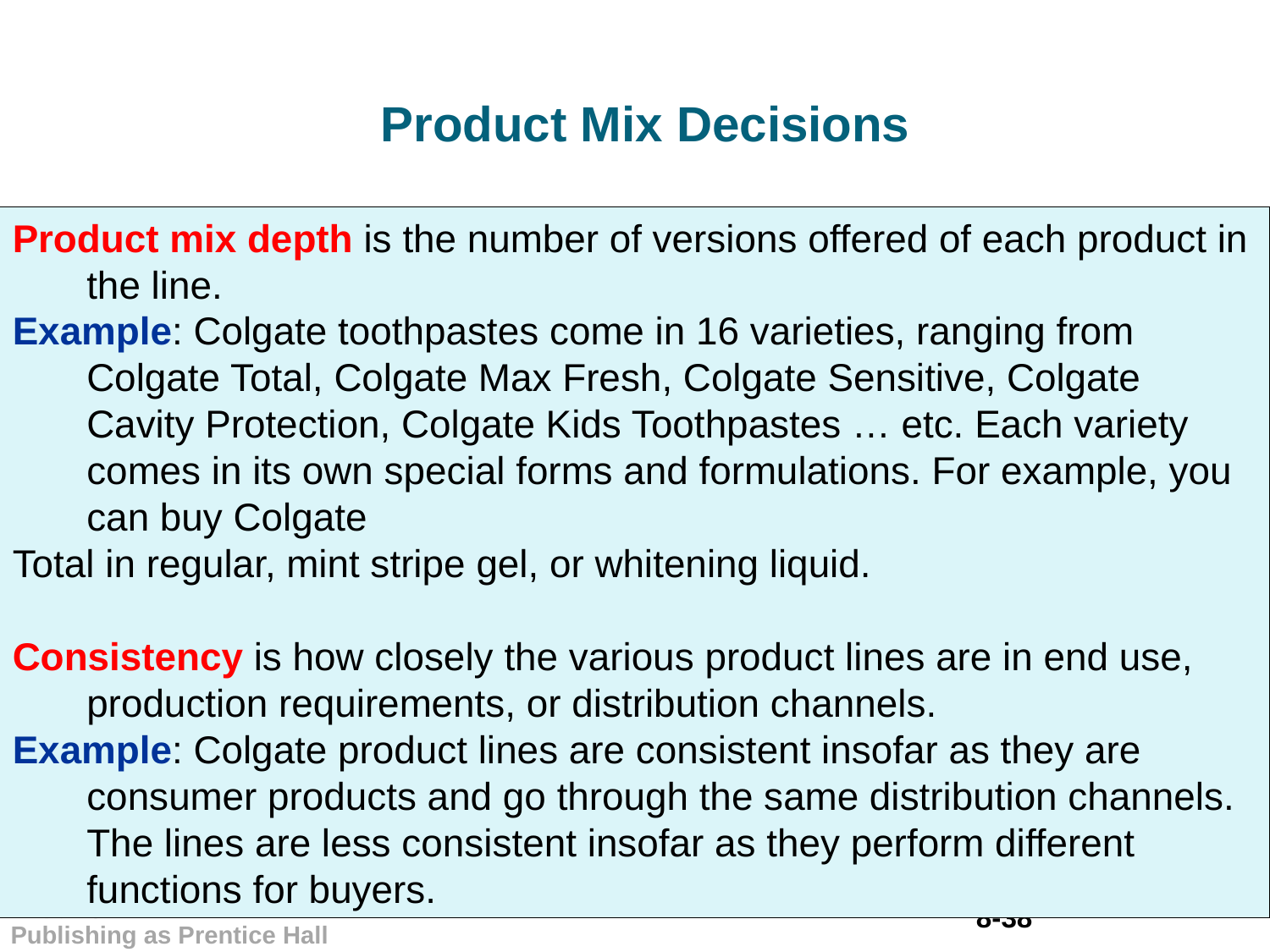

Product Mix Decisions
Product mix depth is the number of versions offered of each product in the line.
Example: Colgate toothpastes come in 16 varieties, ranging from Colgate Total, Colgate Max Fresh, Colgate Sensitive, Colgate Cavity Protection, Colgate Kids Toothpastes … etc. Each variety comes in its own special forms and formulations. For example, you can buy Colgate
Total in regular, mint stripe gel, or whitening liquid.

Consistency is how closely the various product lines are in end use, production requirements, or distribution channels.
Example: Colgate product lines are consistent insofar as they are consumer products and go through the same distribution channels. The lines are less consistent insofar as they perform different functions for buyers.